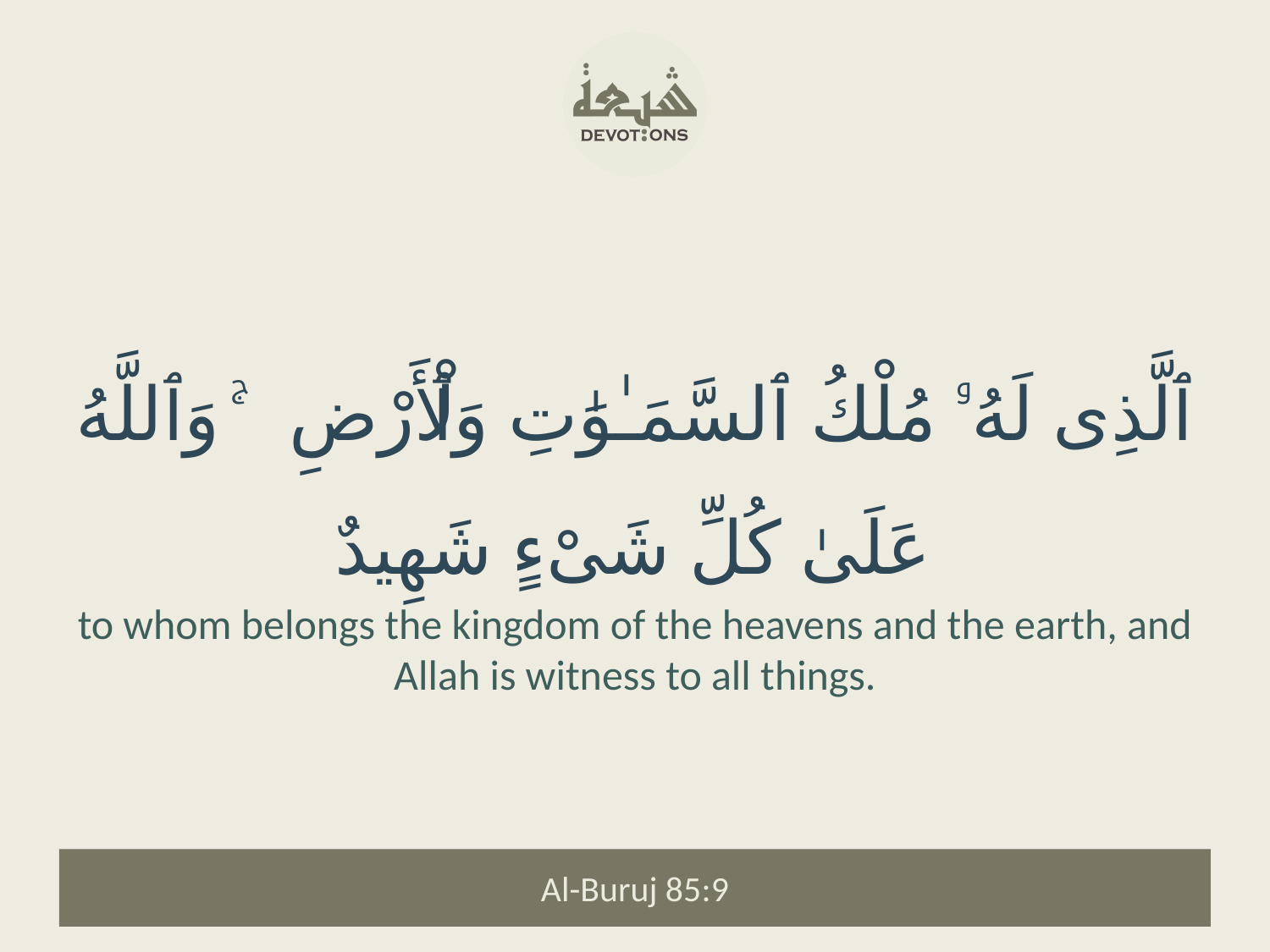

ٱلَّذِى لَهُۥ مُلْكُ ٱلسَّمَـٰوَٰتِ وَٱلْأَرْضِ ۚ وَٱللَّهُ عَلَىٰ كُلِّ شَىْءٍ شَهِيدٌ
to whom belongs the kingdom of the heavens and the earth, and Allah is witness to all things.
Al-Buruj 85:9